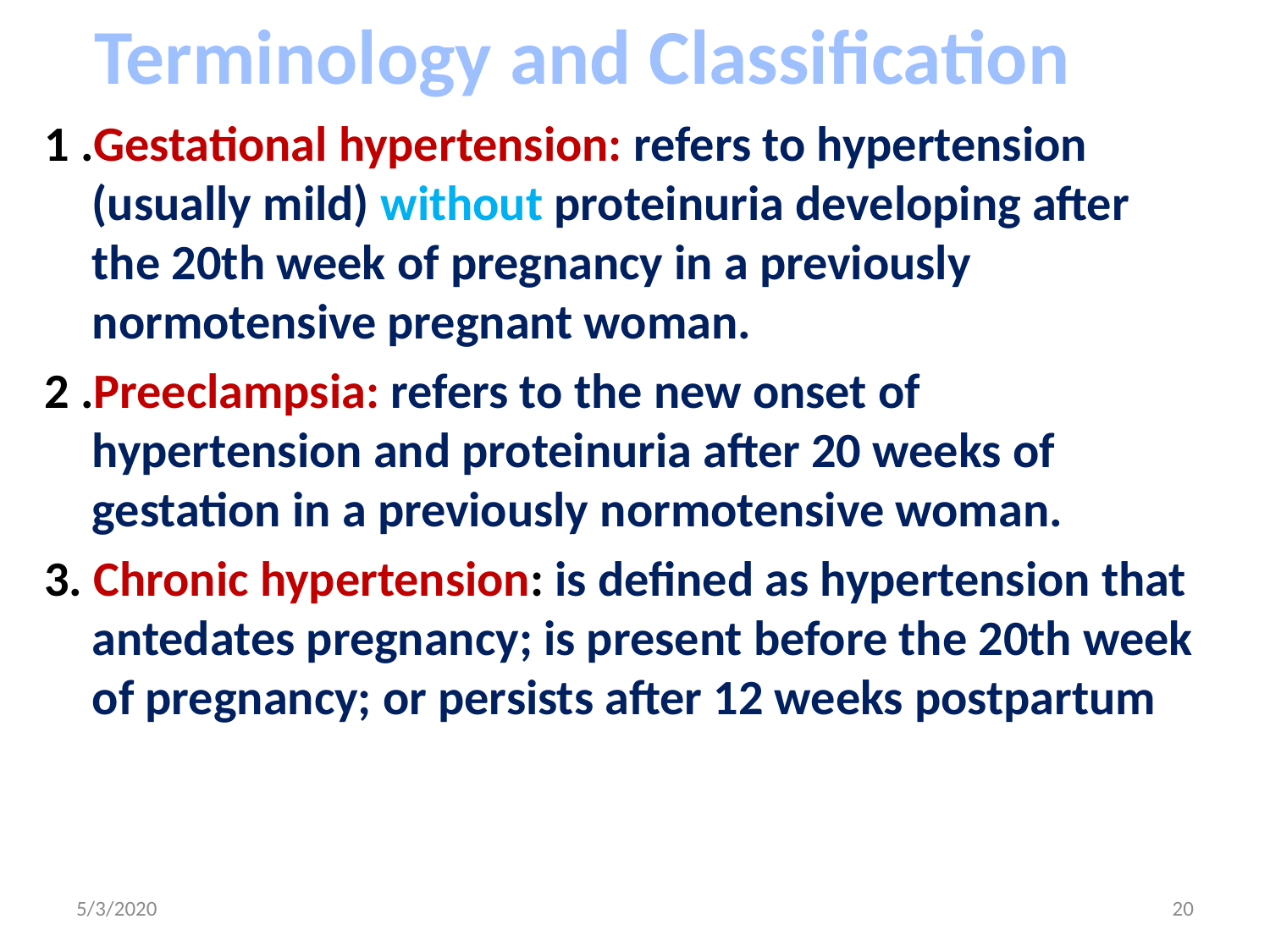

# Terminology and Classification
1 .Gestational hypertension: refers to hypertension (usually mild) without proteinuria developing after the 20th week of pregnancy in a previously normotensive pregnant woman.
2 .Preeclampsia: refers to the new onset of hypertension and proteinuria after 20 weeks of gestation in a previously normotensive woman.
3. Chronic hypertension: is defined as hypertension that antedates pregnancy; is present before the 20th week of pregnancy; or persists after 12 weeks postpartum
5/3/2020
20